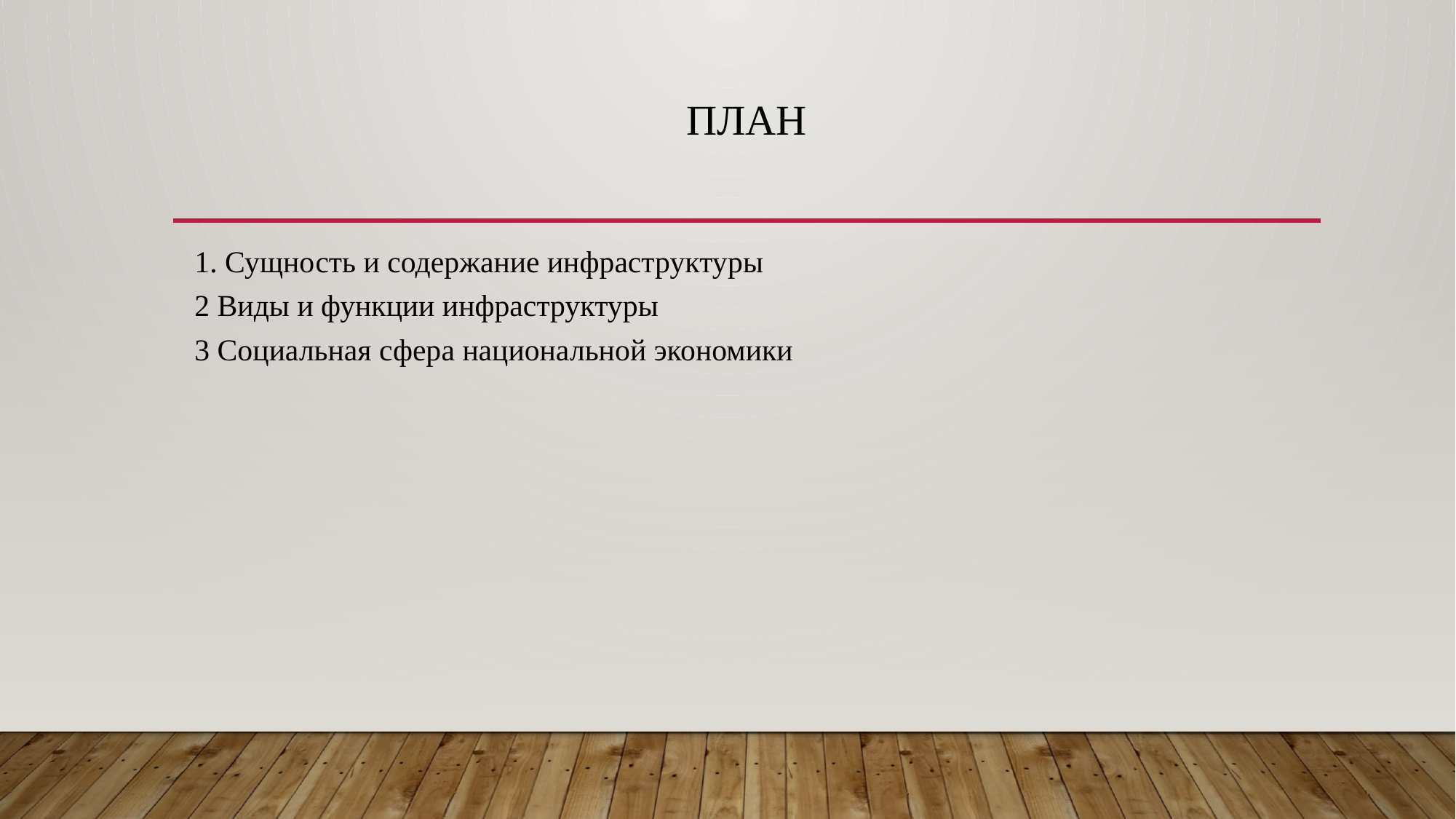

# ПЛАН
1. Сущность и содержание инфраструктуры
2 Виды и функции инфраструктуры
3 Социальная сфера национальной экономики